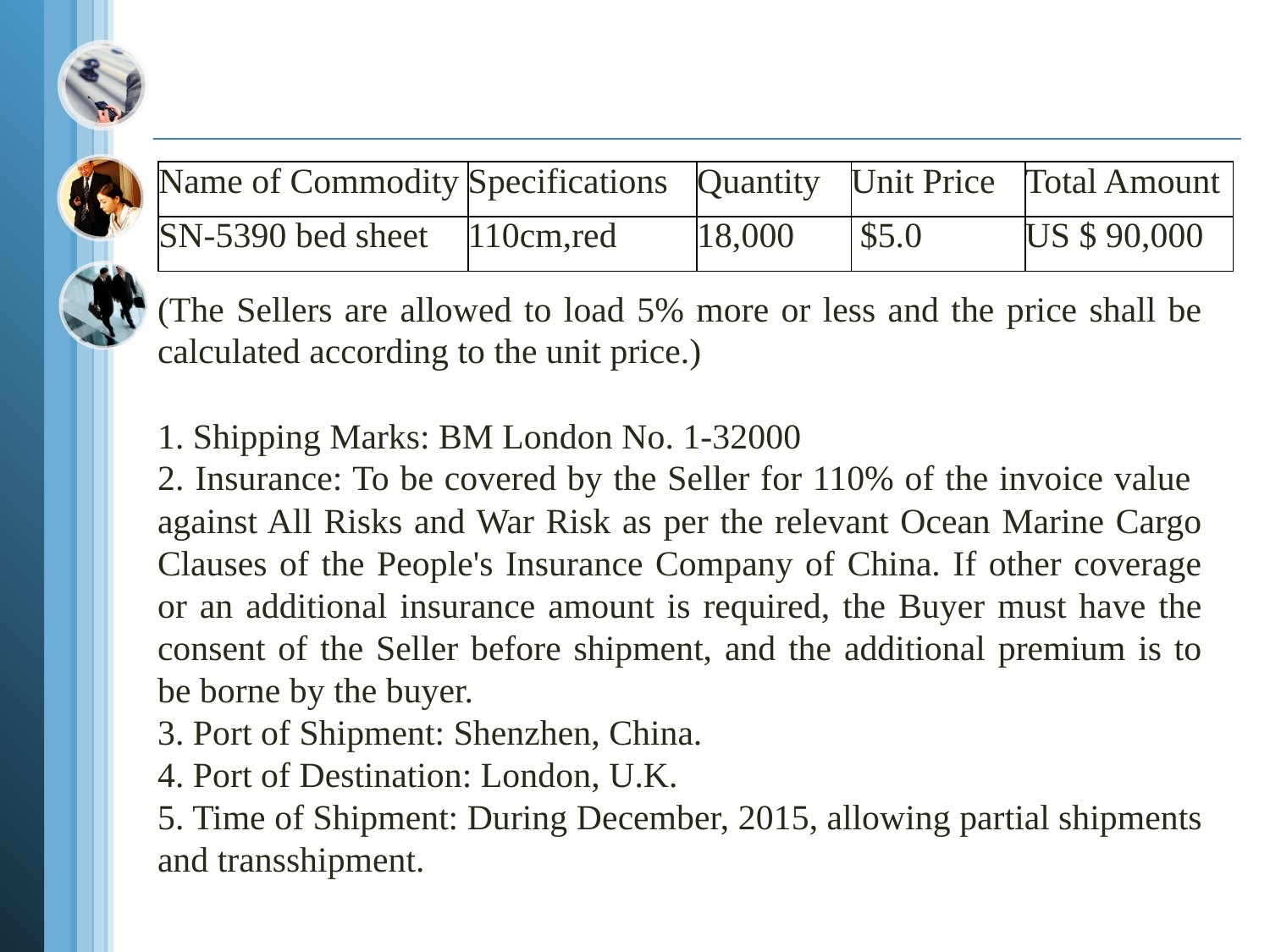

#
| Name of Commodity | Specifications | Quantity | Unit Price | Total Amount |
| --- | --- | --- | --- | --- |
| SN-5390 bed sheet | 110cm,red | 18,000 | $5.0 | US $ 90,000 |
(The Sellers are allowed to load 5% more or less and the price shall be calculated according to the unit price.)

1. Shipping Marks: BM London No. 1-32000
2. Insurance: To be covered by the Seller for 110% of the invoice value  against All Risks and War Risk as per the relevant Ocean Marine Cargo Clauses of the People's Insurance Company of China. If other coverage or an additional insurance amount is required, the Buyer must have the consent of the Seller before shipment, and the additional premium is to be borne by the buyer.
3. Port of Shipment: Shenzhen, China.
4. Port of Destination: London, U.K.
5. Time of Shipment: During December, 2015, allowing partial shipments and transshipment.